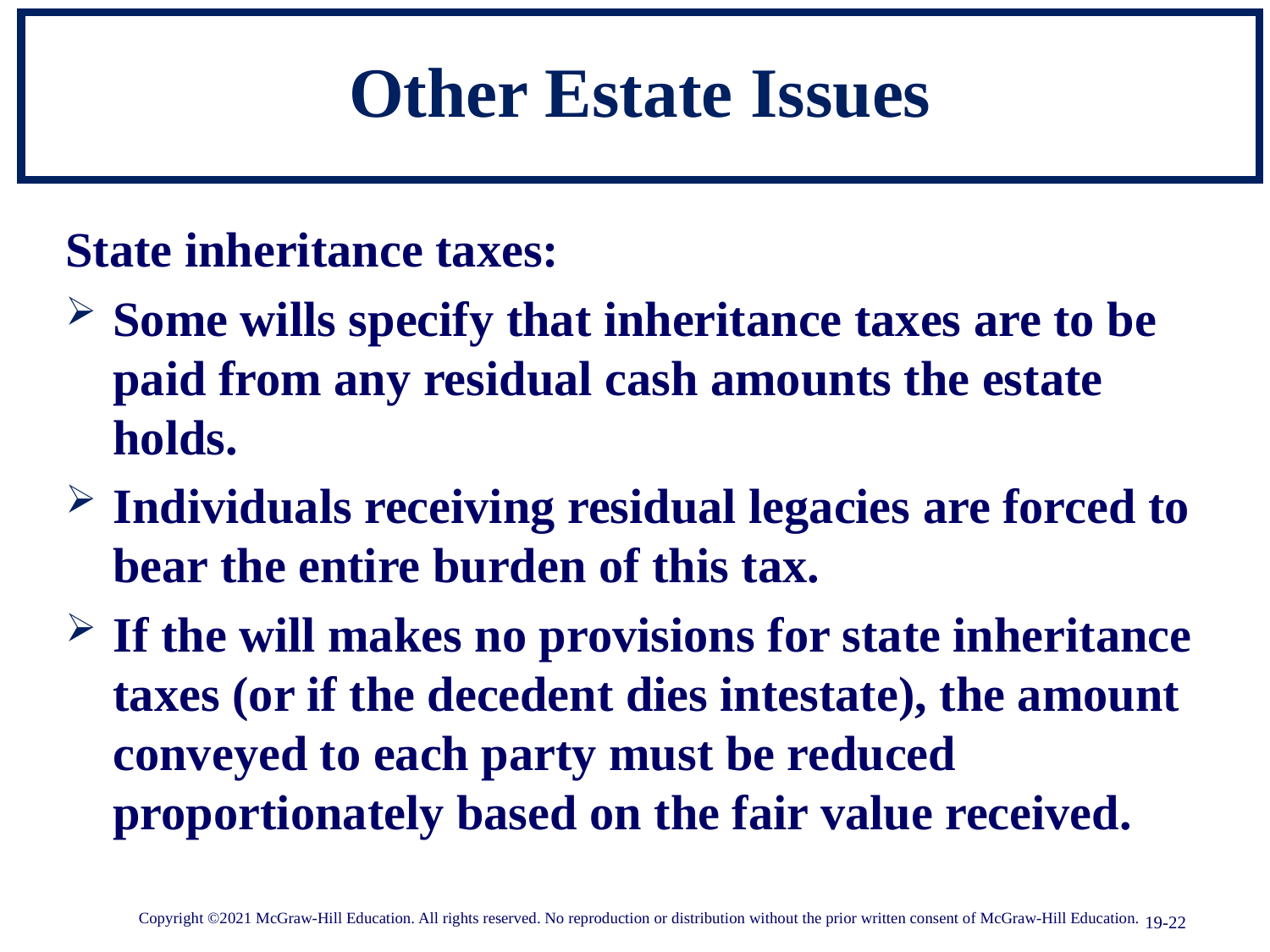

# Other Estate Issues
State inheritance taxes:
Some wills specify that inheritance taxes are to be paid from any residual cash amounts the estate holds.
Individuals receiving residual legacies are forced to bear the entire burden of this tax.
If the will makes no provisions for state inheritance taxes (or if the decedent dies intestate), the amount conveyed to each party must be reduced proportionately based on the fair value received.
Copyright ©2021 McGraw-Hill Education. All rights reserved. No reproduction or distribution without the prior written consent of McGraw-Hill Education.
19-22